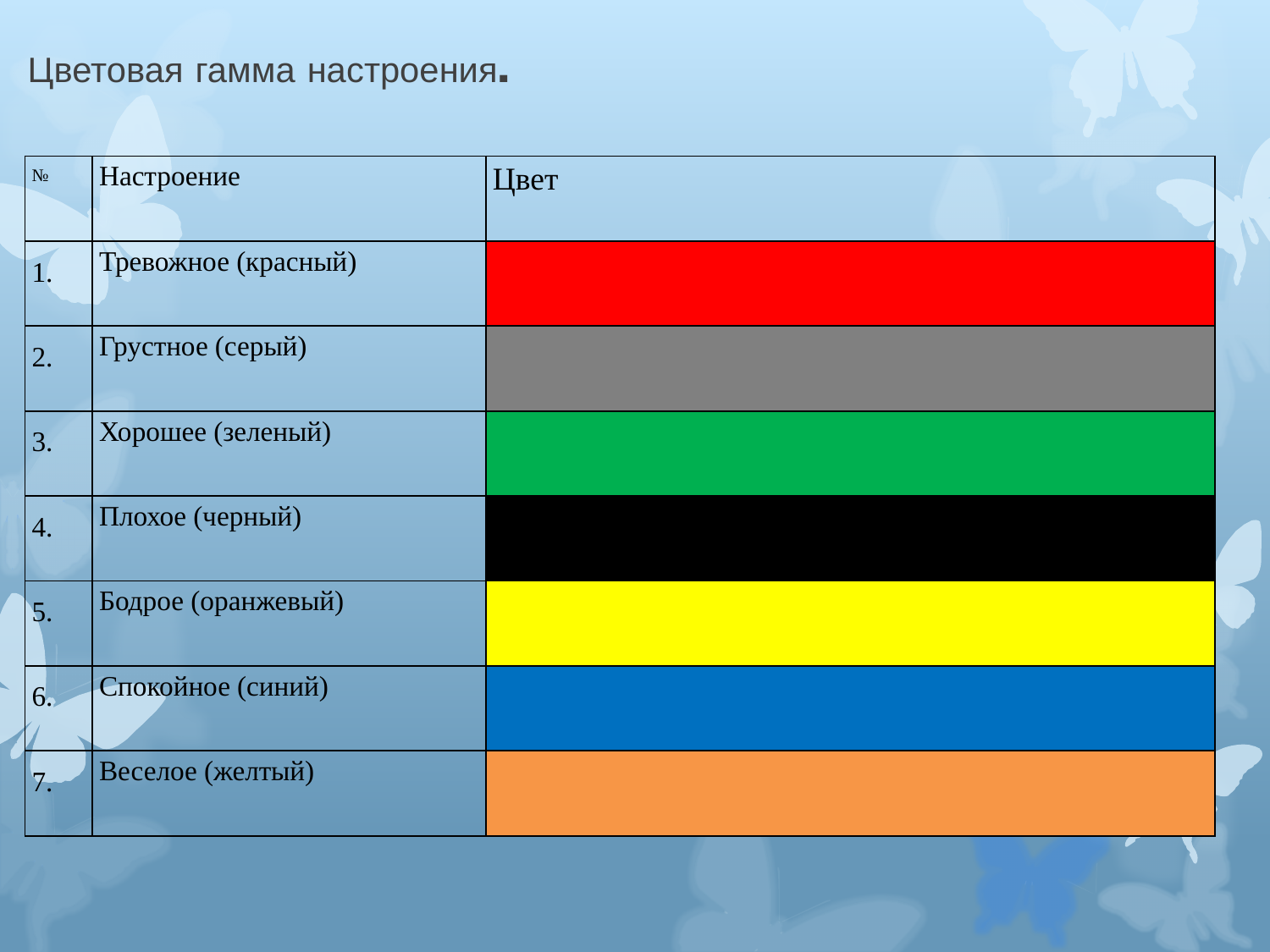

# Цветовая гамма настроения.
| № | Настроение | Цвет |
| --- | --- | --- |
| 1. | Тревожное (красный) |  |
| 2. | Грустное (серый) |  |
| 3. | Хорошее (зеленый) |  |
| 4. | Плохое (черный) |  |
| 5. | Бодрое (оранжевый) |  |
| 6. | Спокойное (синий) |  |
| 7. | Веселое (желтый) |  |